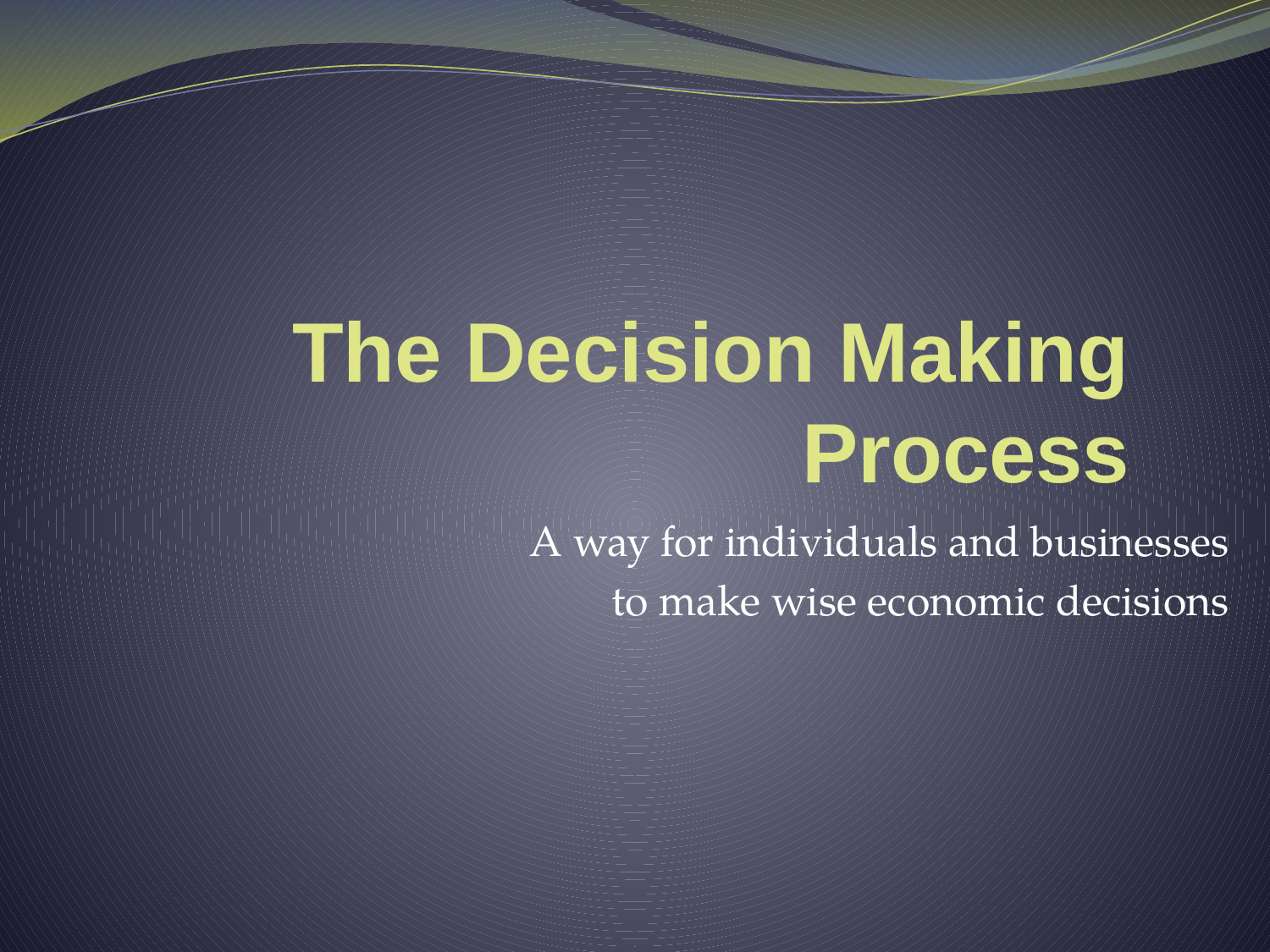

# The Decision Making Process
A way for individuals and businesses
 to make wise economic decisions